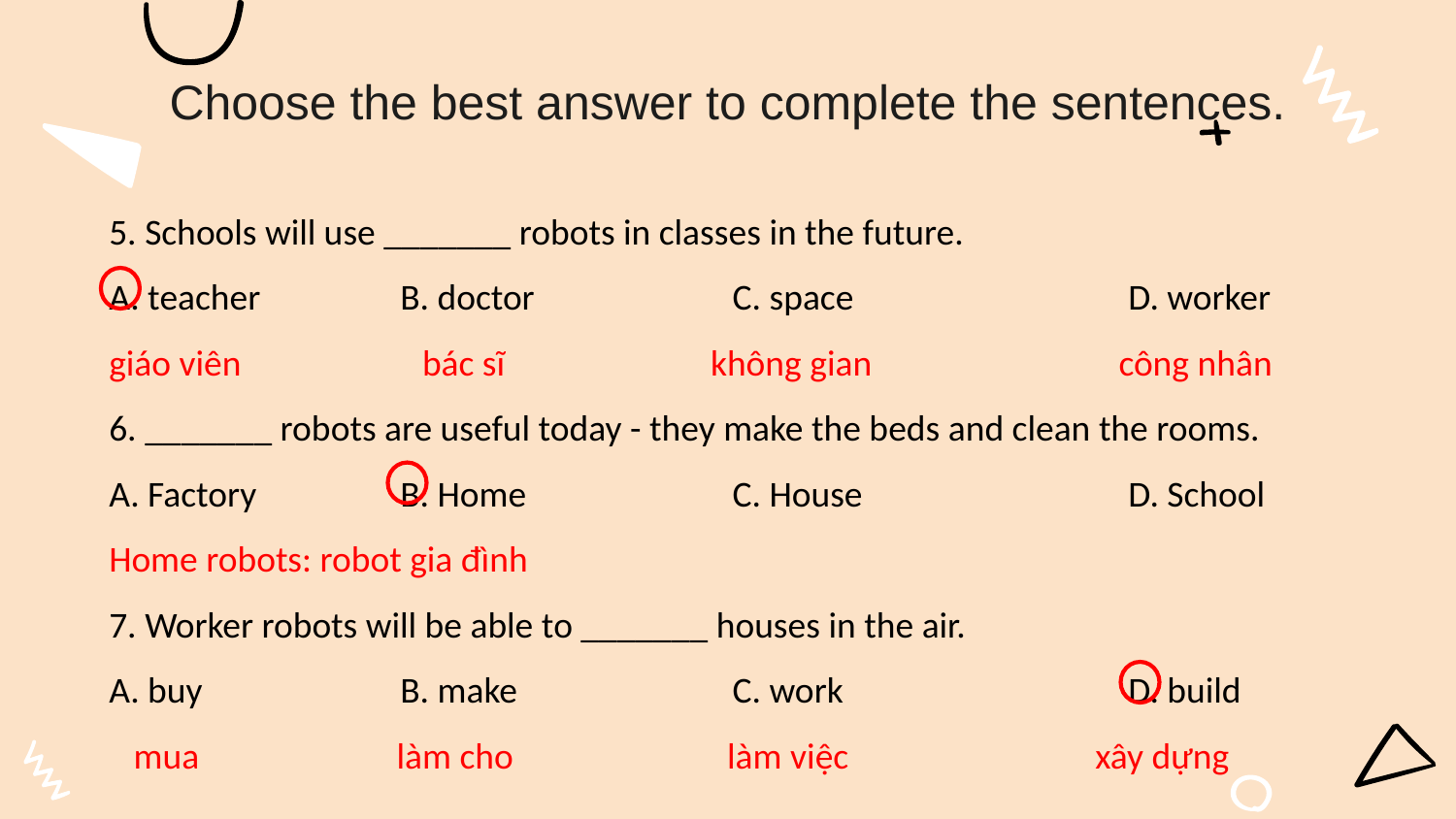

# Choose the best answer to complete the sentences.
5. Schools will use _______ robots in classes in the future.
A. teacher		B. doctor		     C. space		D. worker
giáo viên                      bác sĩ                         không gian                              công nhân
6. _______ robots are useful today - they make the beds and clean the rooms.
A. Factory		B. Home		     C. House		D. School
Home robots: robot gia đình
7. Worker robots will be able to _______ houses in the air.
A. buy		B. make		     C. work		D. build
   mua                        làm cho                          làm việc                              xây dựng